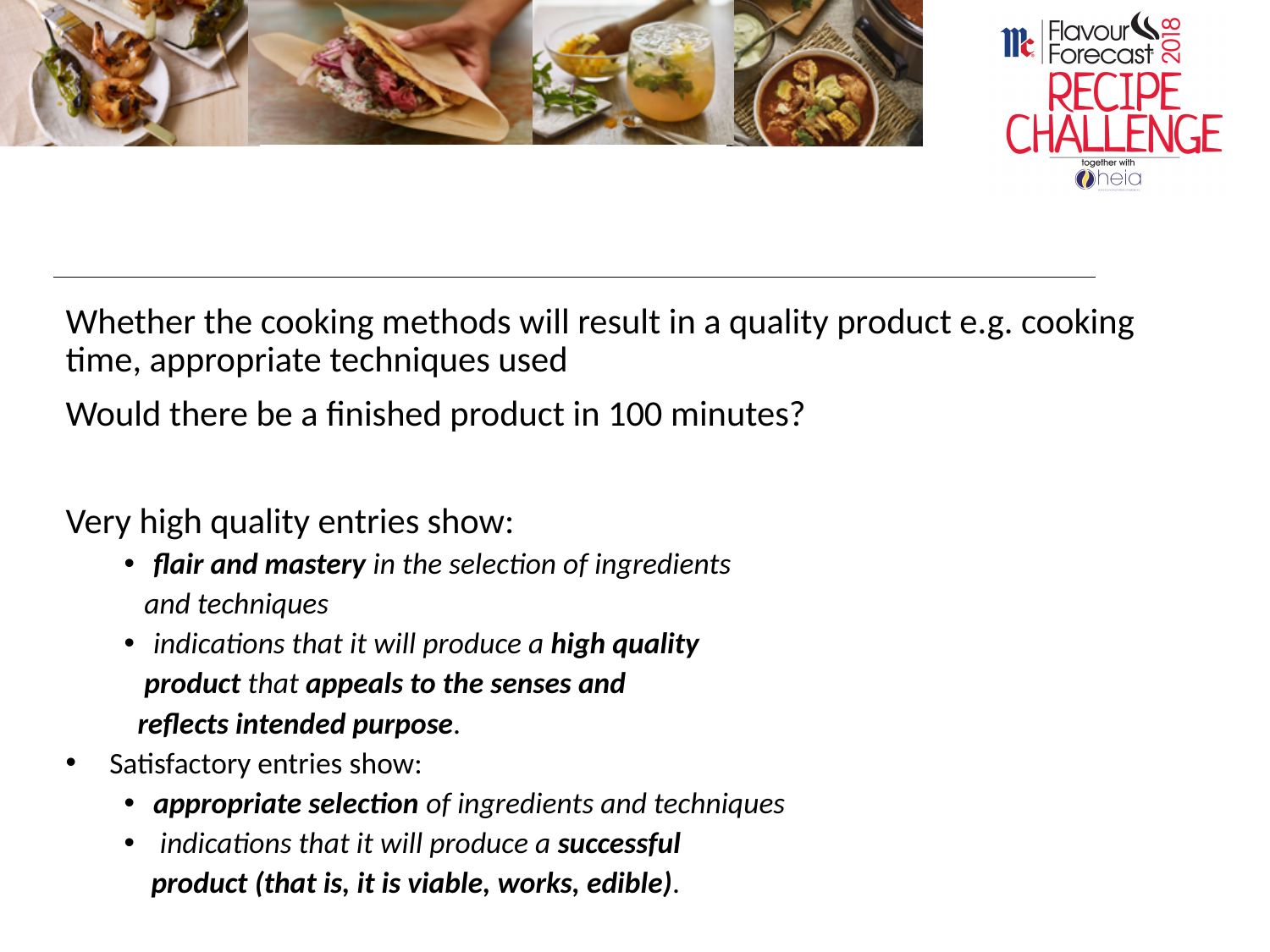

#
Whether the cooking methods will result in a quality product e.g. cooking time, appropriate techniques used
Would there be a finished product in 100 minutes?

Very high quality entries show:
flair and mastery in the selection of ingredients
   and techniques
indications that it will produce a high quality
   product that appeals to the senses and
  reflects intended purpose.
Satisfactory entries show:
appropriate selection of ingredients and techniques
 indications that it will produce a successful
    product (that is, it is viable, works, edible).